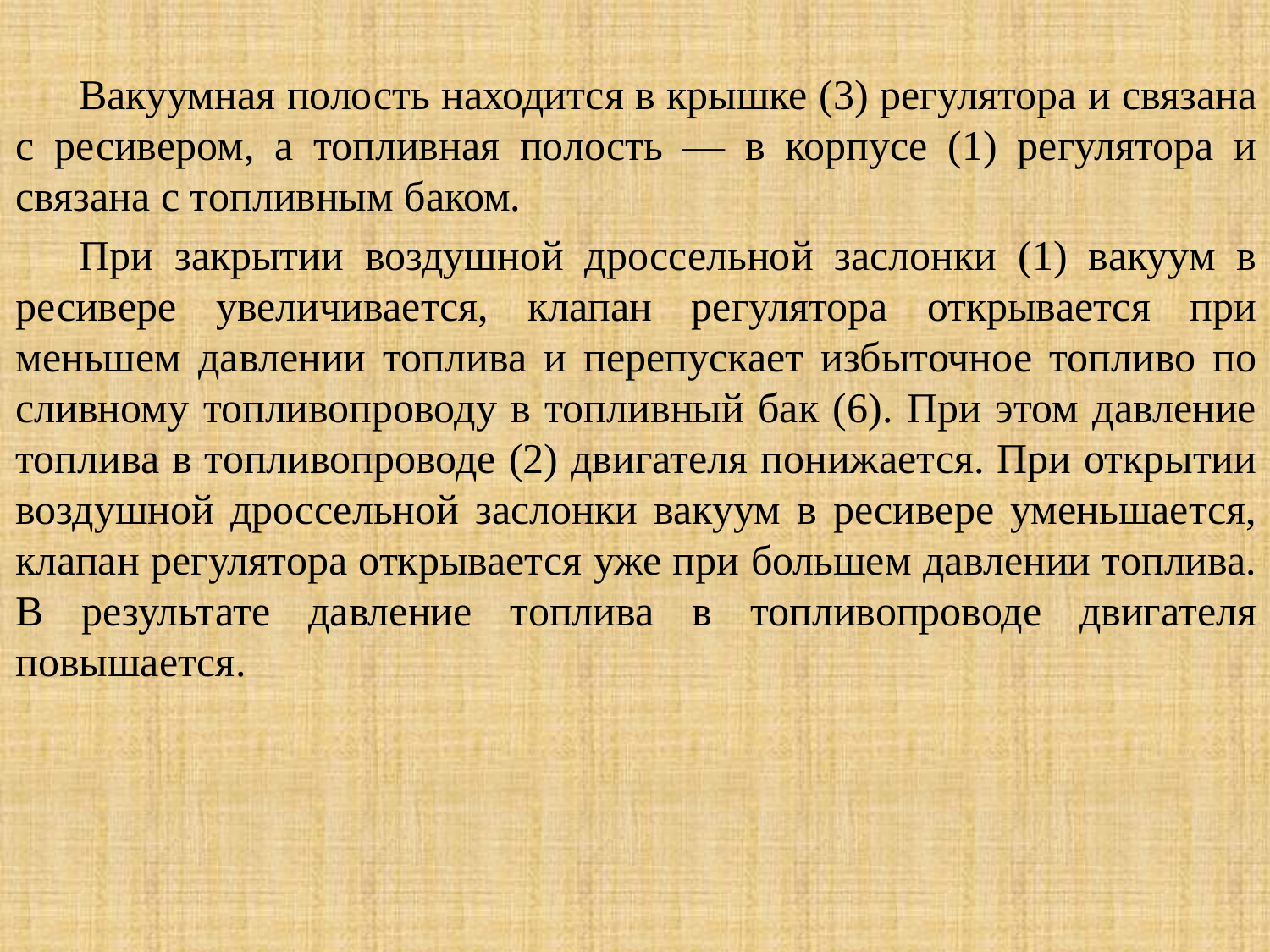

Вакуумная полость находится в крышке (3) регулятора и связана с ресивером, а топливная полость — в корпусе (1) регулятора и связана с топливным баком.
При закрытии воздушной дроссельной заслонки (1) вакуум в ресивере увеличивается, клапан регулятора открывается при меньшем давлении топлива и перепускает избыточное топливо по сливному топливопроводу в топливный бак (6). При этом давление топлива в топливопроводе (2) двигателя понижается. При открытии воздушной дроссельной заслонки вакуум в ресивере уменьшается, клапан регулятора открывается уже при большем давлении топлива. В результате давление топлива в топливопроводе двигателя повышается.